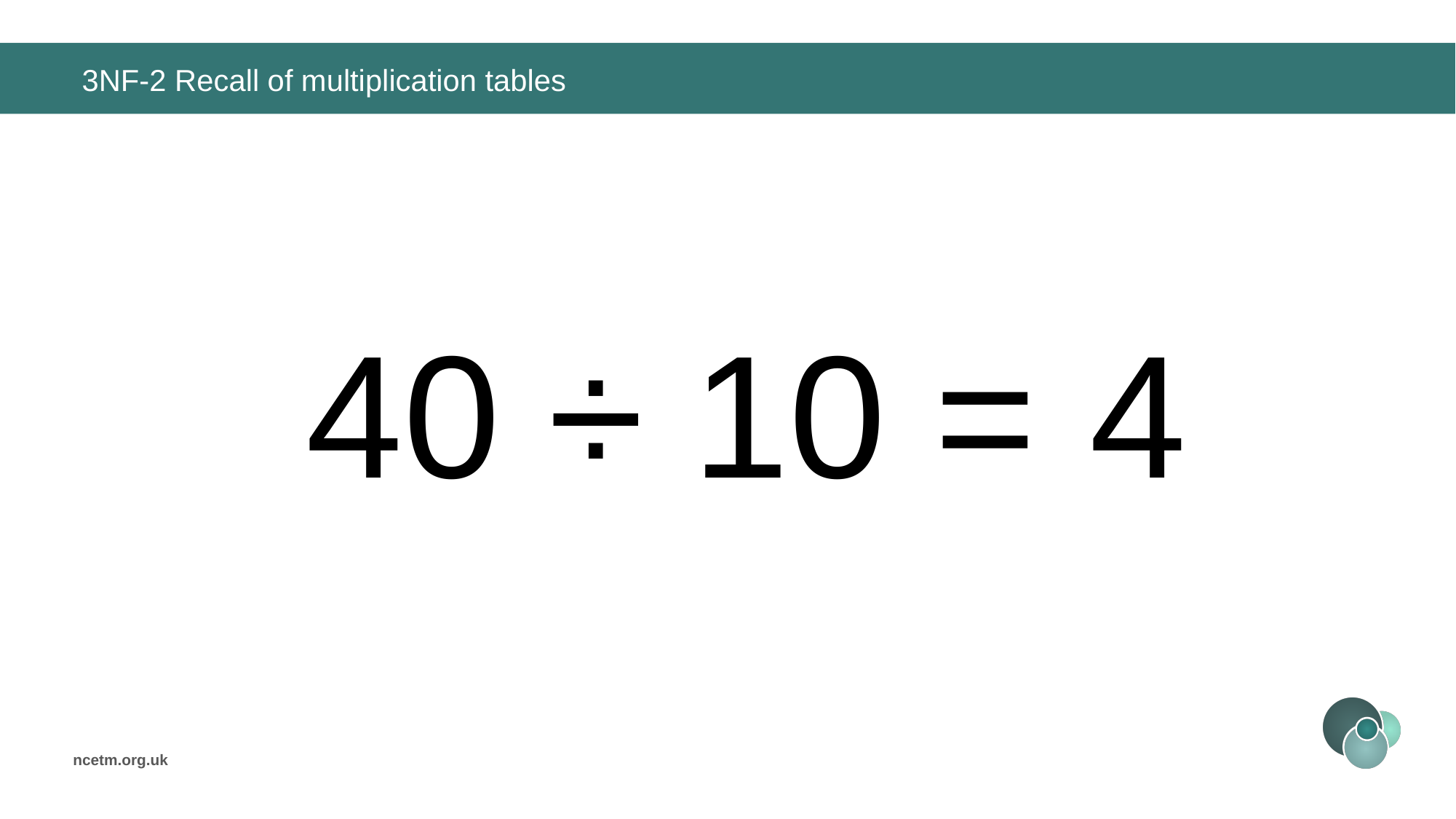

# 3NF-2 Recall of multiplication tables
40 ÷ 10 =
4